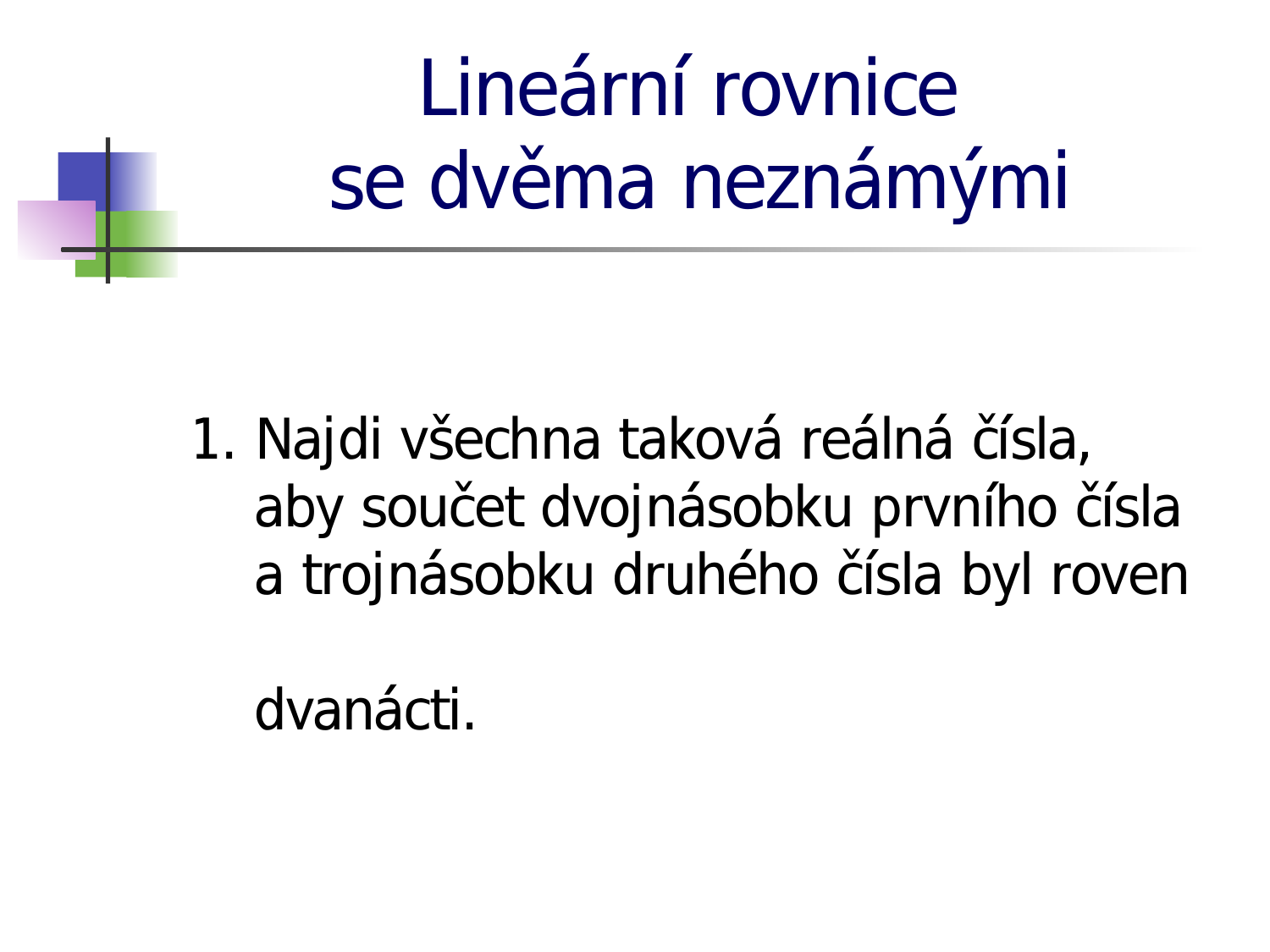

# Lineární rovnice se dvěma neznámými
1. Najdi všechna taková reálná čísla,
 aby součet dvojnásobku prvního čísla
 a trojnásobku druhého čísla byl roven
 dvanácti.